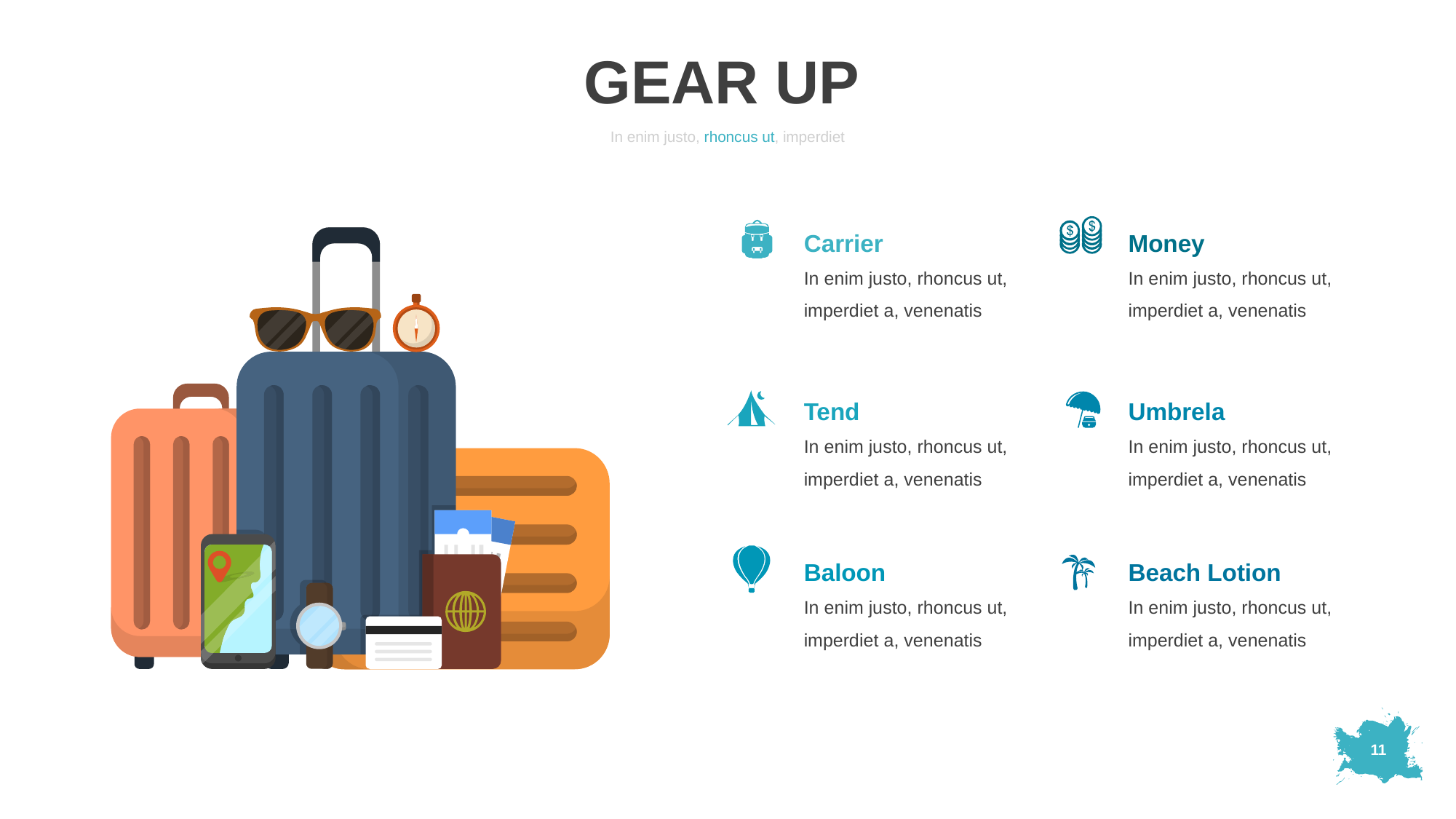

GEAR UP
In enim justo, rhoncus ut, imperdiet

Carrier
Money

In enim justo, rhoncus ut, imperdiet a, venenatis
In enim justo, rhoncus ut, imperdiet a, venenatis
Tend
Umbrela

In enim justo, rhoncus ut, imperdiet a, venenatis
In enim justo, rhoncus ut, imperdiet a, venenatis
Baloon
Beach Lotion

In enim justo, rhoncus ut, imperdiet a, venenatis
In enim justo, rhoncus ut, imperdiet a, venenatis